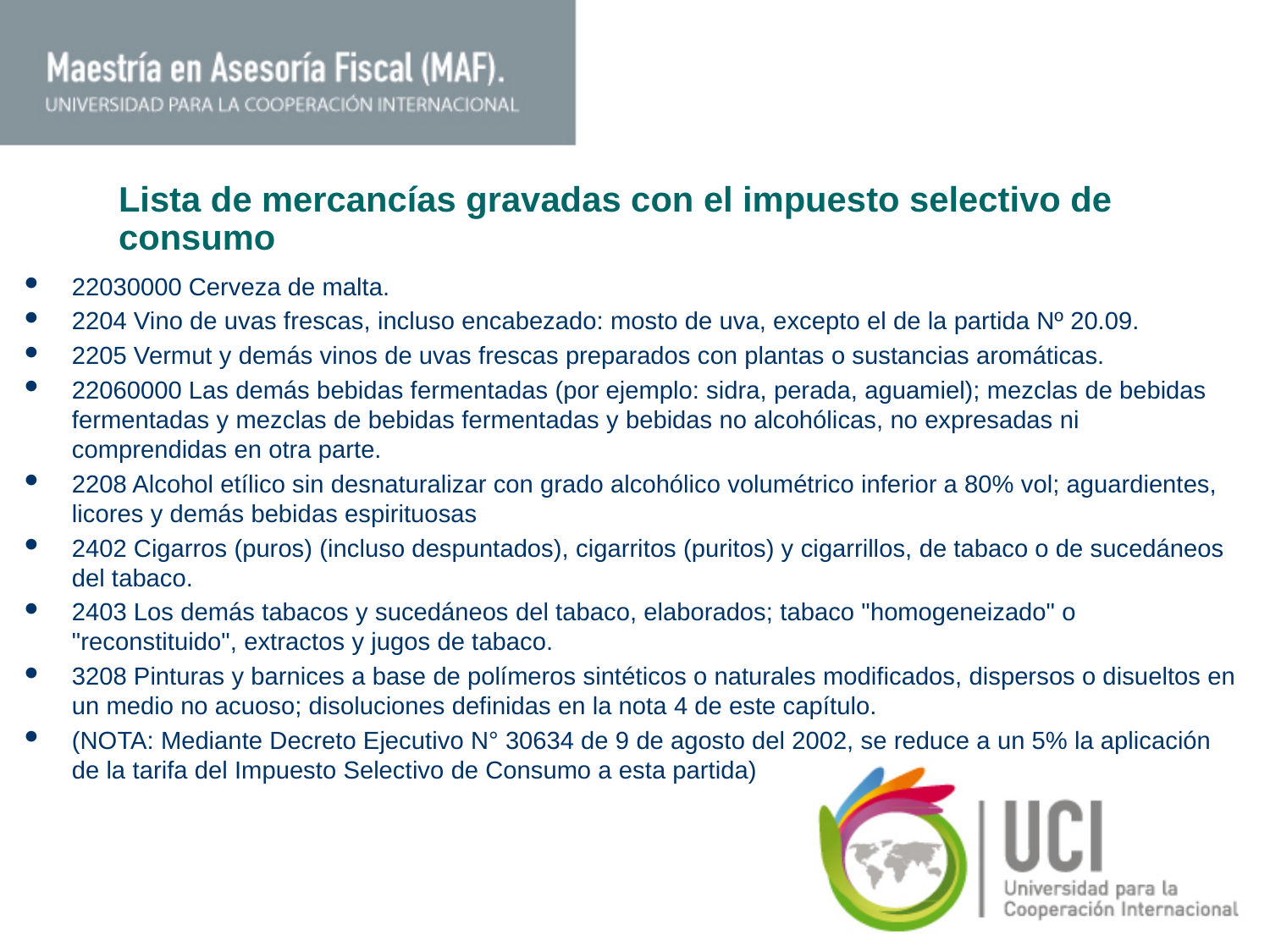

# Lista de mercancías gravadas con el impuesto selectivo de consumo
22030000 Cerveza de malta.
2204 Vino de uvas frescas, incluso encabezado: mosto de uva, excepto el de la partida Nº 20.09.
2205 Vermut y demás vinos de uvas frescas preparados con plantas o sustancias aromáticas.
22060000 Las demás bebidas fermentadas (por ejemplo: sidra, perada, aguamiel); mezclas de bebidas fermentadas y mezclas de bebidas fermentadas y bebidas no alcohólicas, no expresadas ni comprendidas en otra parte.
2208 Alcohol etílico sin desnaturalizar con grado alcohólico volumétrico inferior a 80% vol; aguardientes, licores y demás bebidas espirituosas
2402 Cigarros (puros) (incluso despuntados), cigarritos (puritos) y cigarrillos, de tabaco o de sucedáneos del tabaco.
2403 Los demás tabacos y sucedáneos del tabaco, elaborados; tabaco "homogeneizado" o "reconstituido", extractos y jugos de tabaco.
3208 Pinturas y barnices a base de polímeros sintéticos o naturales modificados, dispersos o disueltos en un medio no acuoso; disoluciones definidas en la nota 4 de este capítulo.
(NOTA: Mediante Decreto Ejecutivo N° 30634 de 9 de agosto del 2002, se reduce a un 5% la aplicación de la tarifa del Impuesto Selectivo de Consumo a esta partida)

12